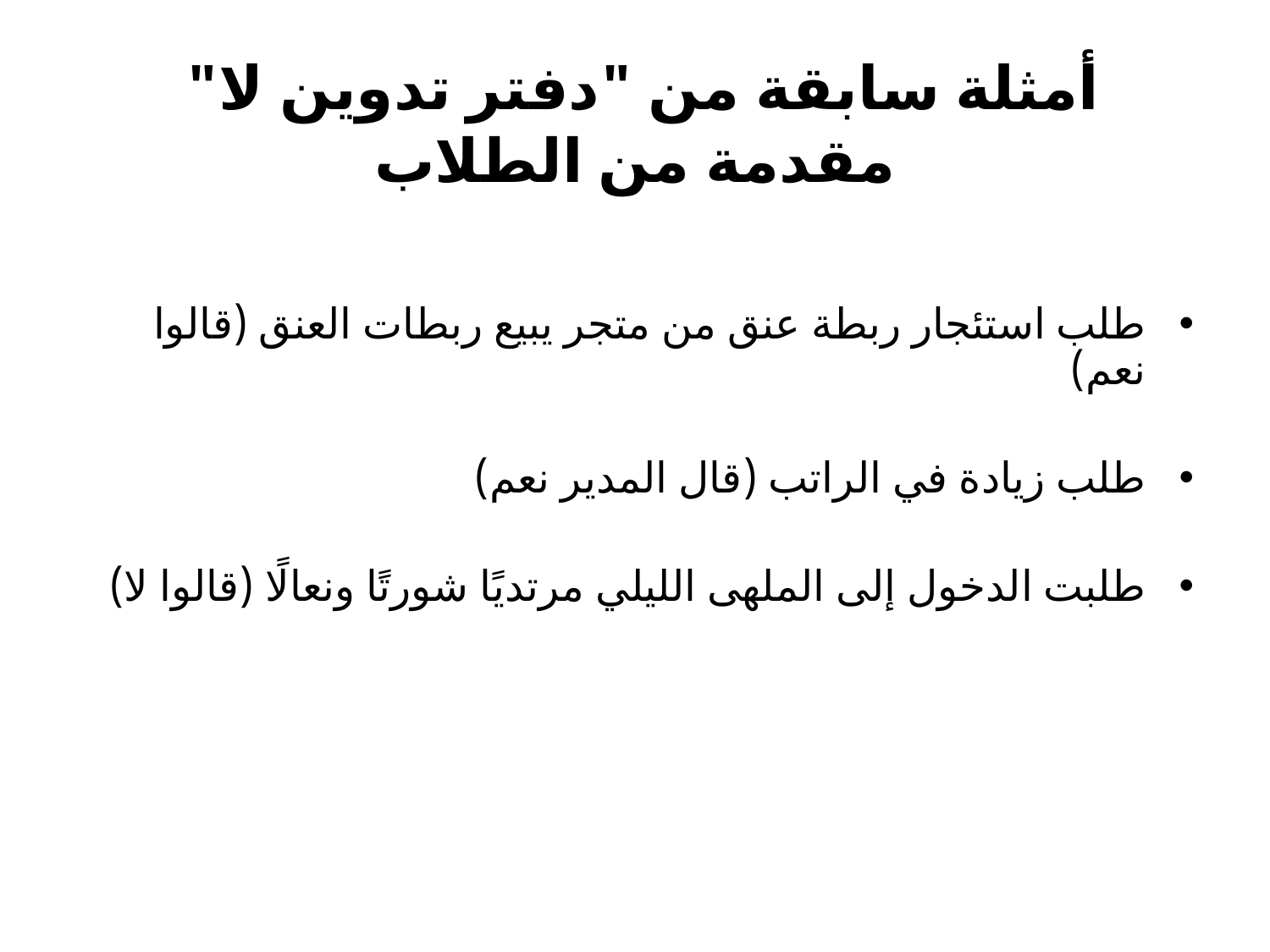

# أمثلة سابقة من "دفتر تدوين لا" مقدمة من الطلاب
طلب استئجار ربطة عنق من متجر يبيع ربطات العنق (قالوا نعم)

طلب زيادة في الراتب (قال المدير نعم)

طلبت الدخول إلى الملهى الليلي مرتديًا شورتًا ونعالًا (قالوا لا)